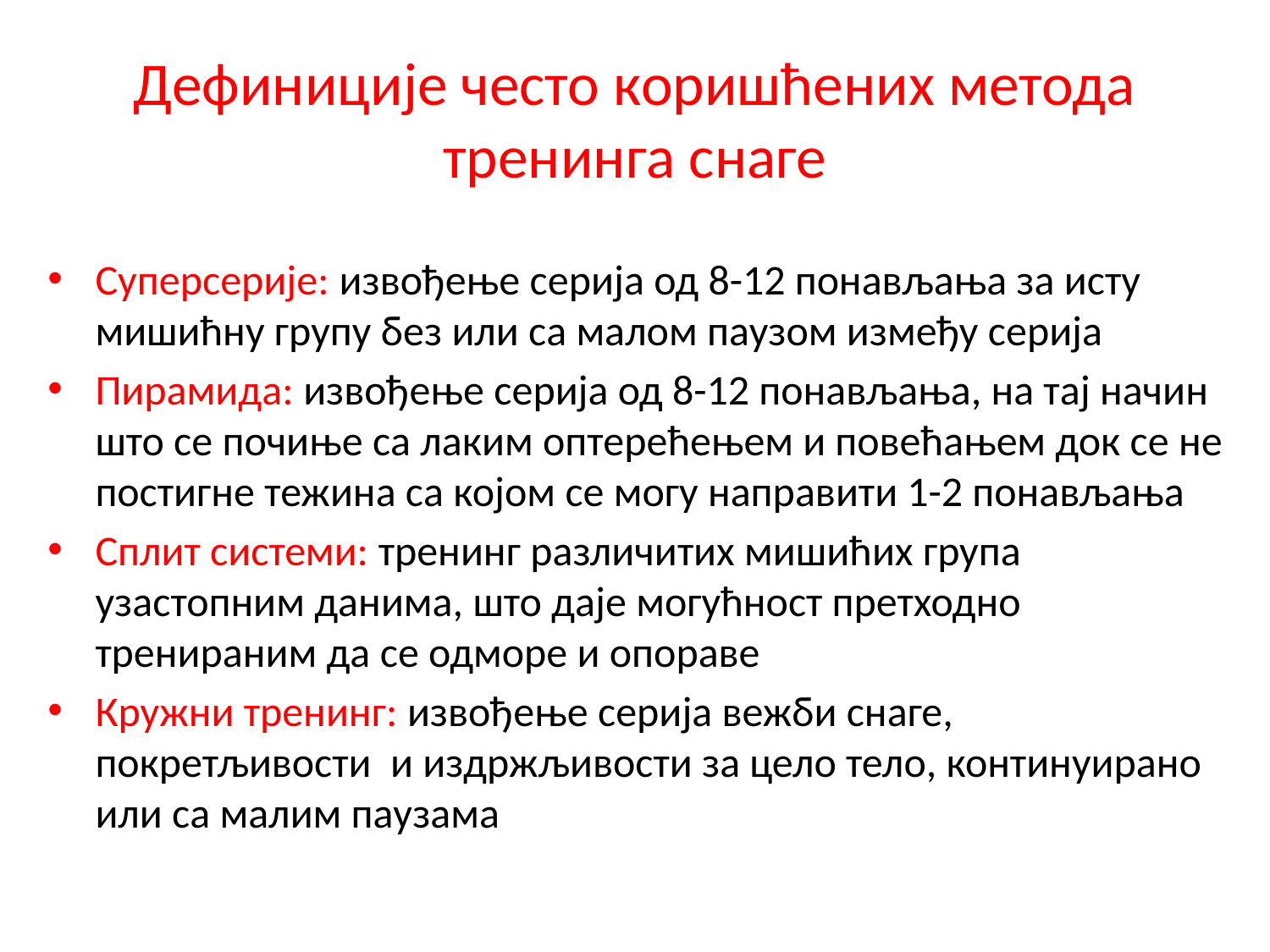

# Дефиниције често коришћених метода тренинга снаге
Суперсерије: извођење серија од 8-12 понављања за исту мишићну групу без или са малом паузом између серија
Пирамида: извођење серија од 8-12 понављања, на тај начин што се почиње са лаким оптерећењем и повећањем док се не постигне тежина са којом се могу направити 1-2 понављања
Сплит системи: тренинг различитих мишићих група узастопним данима, што даје могућност претходно тренираним да се одморе и опораве
Кружни тренинг: извођење серија вежби снаге, покретљивости  и издржљивости за цело тело, континуирано или са малим паузама